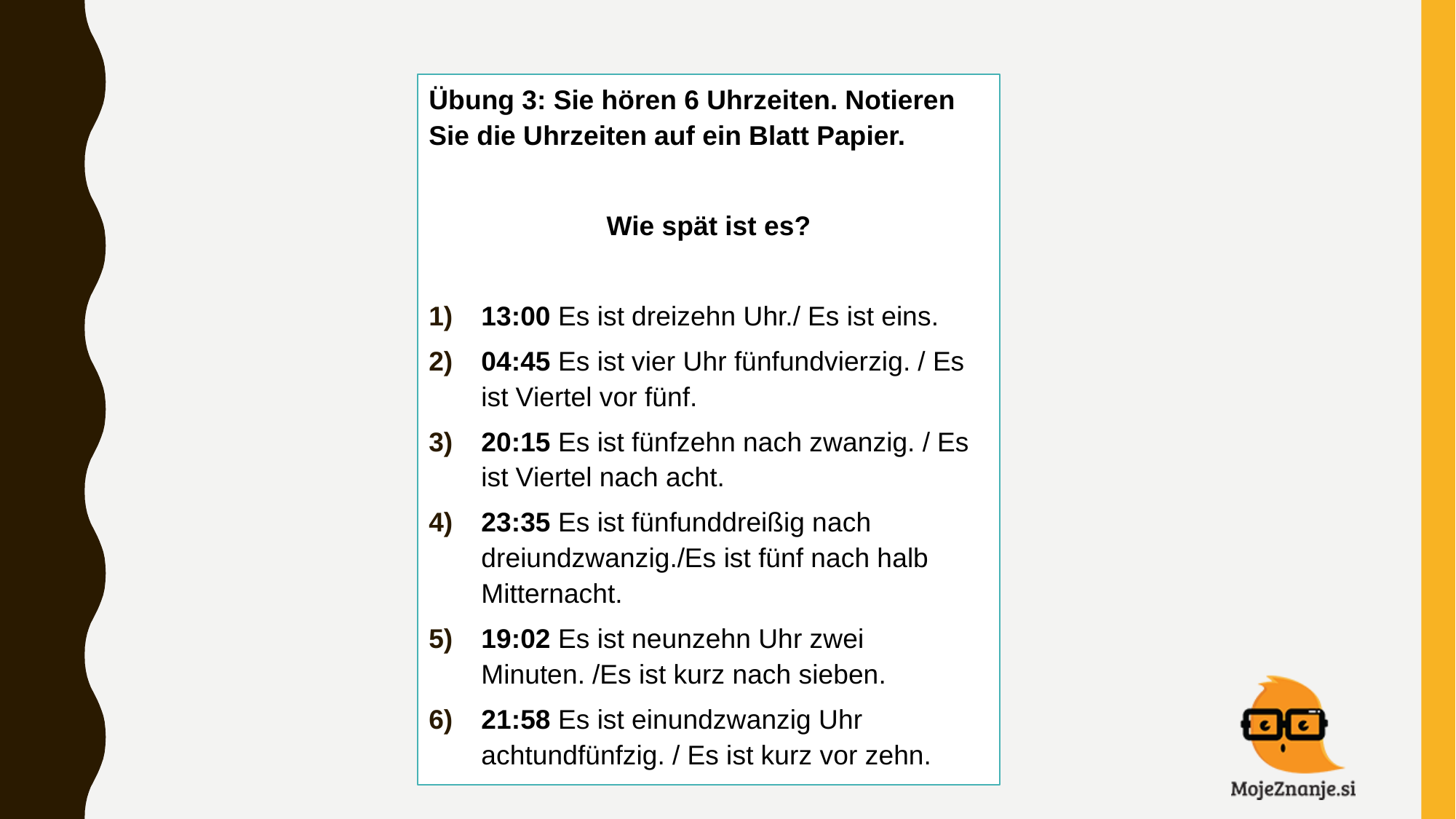

Übung 3: Sie hören 6 Uhrzeiten. Notieren Sie die Uhrzeiten auf ein Blatt Papier.

 Wie spät ist es?

13:00 Es ist dreizehn Uhr./ Es ist eins.
04:45 Es ist vier Uhr fünfundvierzig. / Es ist Viertel vor fünf.
20:15 Es ist fünfzehn nach zwanzig. / Es ist Viertel nach acht.
23:35 Es ist fünfunddreißig nach dreiundzwanzig./Es ist fünf nach halb Mitternacht.
19:02 Es ist neunzehn Uhr zwei Minuten. /Es ist kurz nach sieben.
21:58 Es ist einundzwanzig Uhr achtundfünfzig. / Es ist kurz vor zehn.